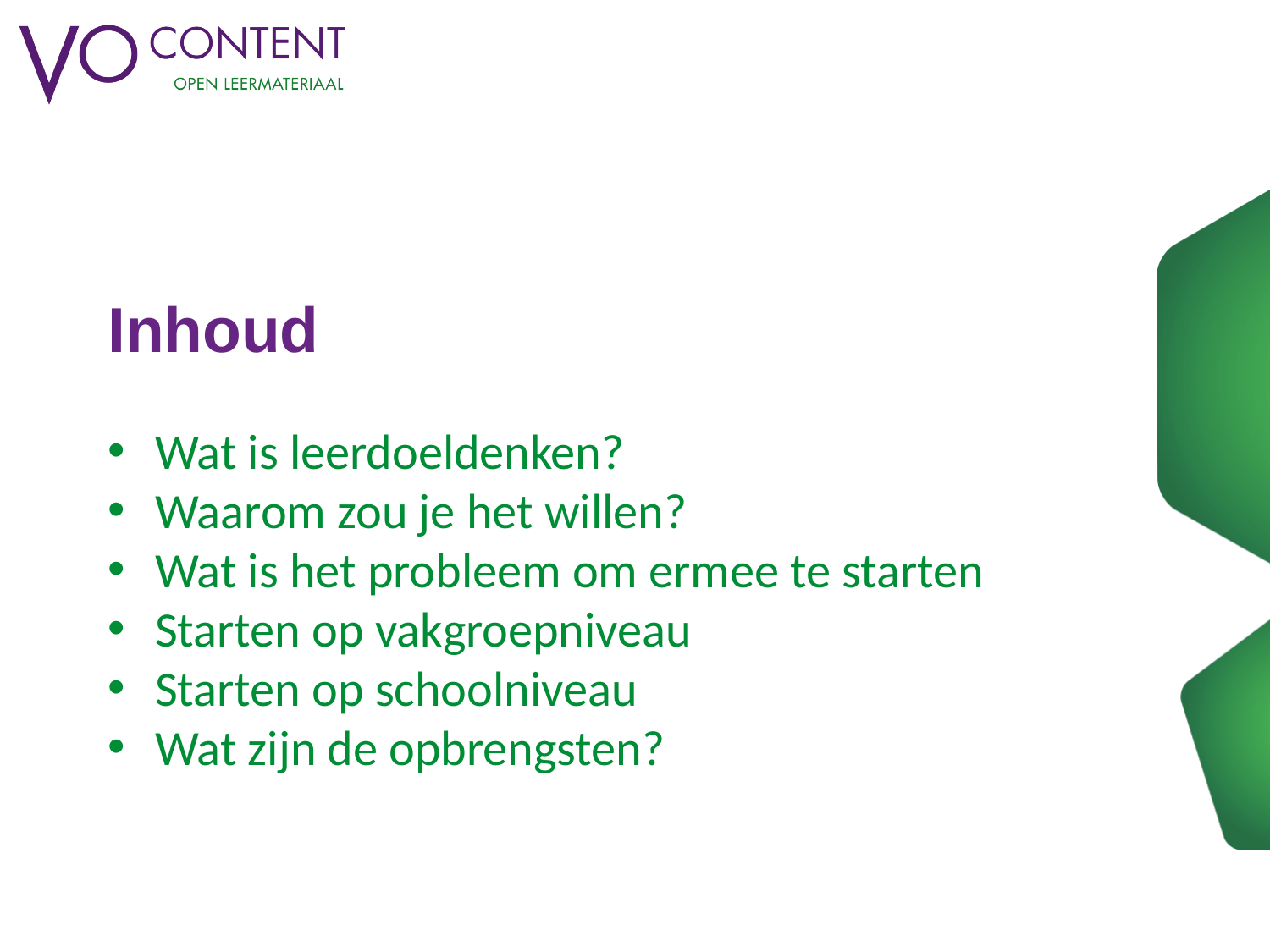

# Inhoud
Wat is leerdoeldenken?
Waarom zou je het willen?
Wat is het probleem om ermee te starten
Starten op vakgroepniveau
Starten op schoolniveau
Wat zijn de opbrengsten?